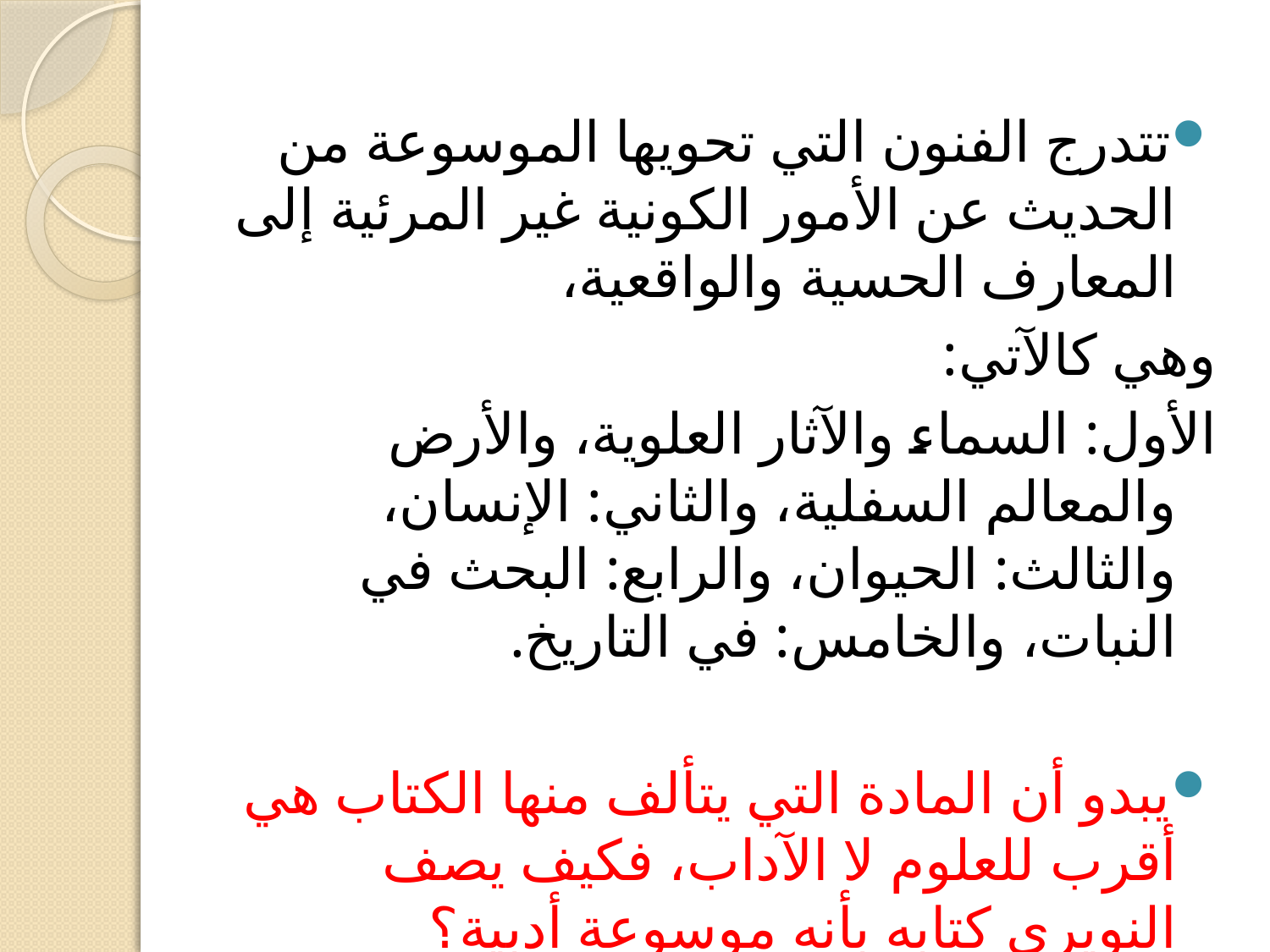

تتدرج الفنون التي تحويها الموسوعة من الحديث عن الأمور الكونية غير المرئية إلى المعارف الحسية والواقعية،
وهي كالآتي:
الأول: السماء والآثار العلوية، والأرض والمعالم السفلية، والثاني: الإنسان، والثالث: الحيوان، والرابع: البحث في النبات، والخامس: في التاريخ.

يبدو أن المادة التي يتألف منها الكتاب هي أقرب للعلوم لا الآداب، فكيف يصف النويري كتابه بأنه موسوعة أدبية؟